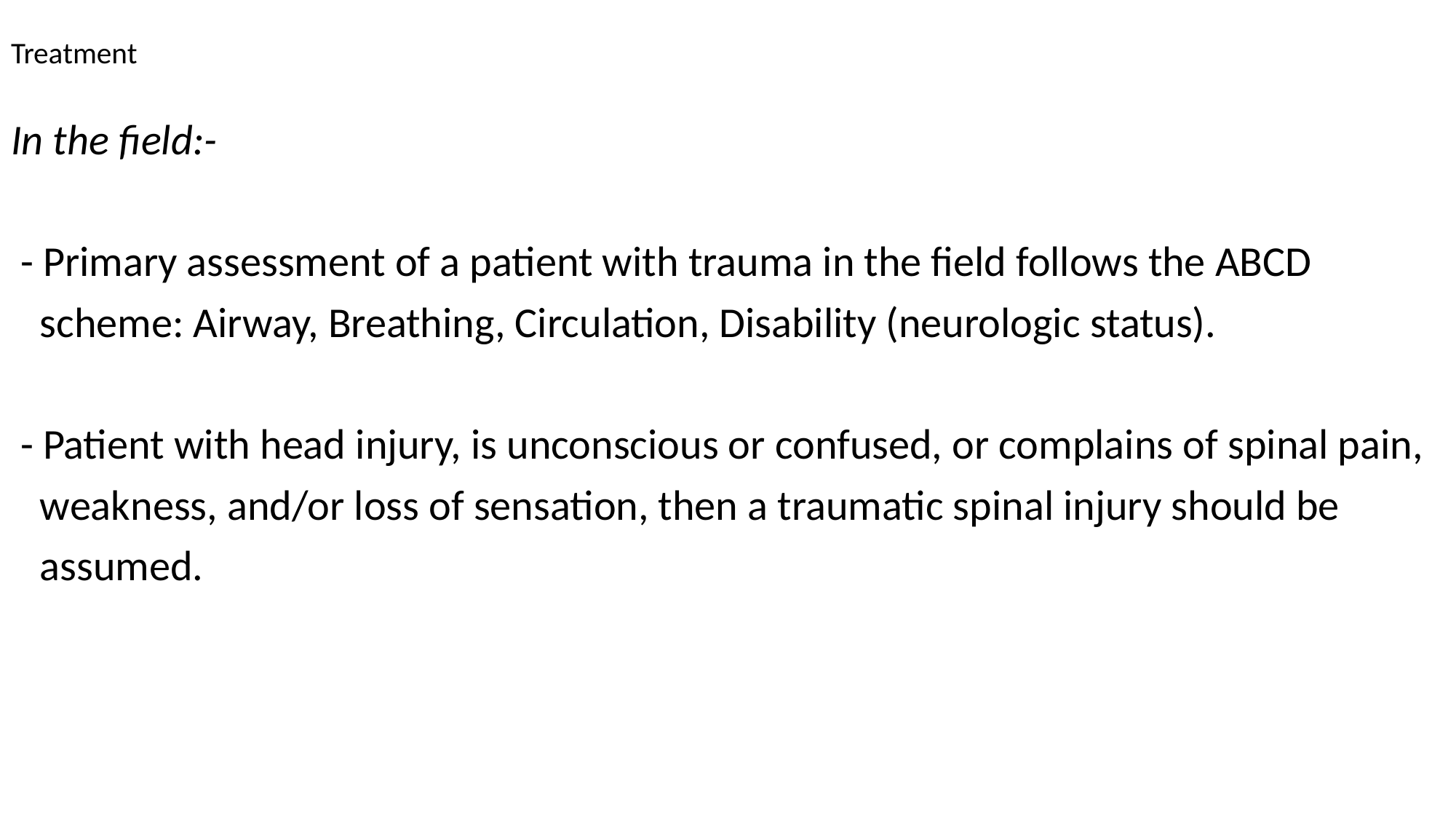

# Treatment
In the field:-

 - Primary assessment of a patient with trauma in the field follows the ABCD
   scheme: Airway, Breathing, Circulation, Disability (neurologic status).

 - Patient with head injury, is unconscious or confused, or complains of spinal pain,
   weakness, and/or loss of sensation, then a traumatic spinal injury should be
   assumed.